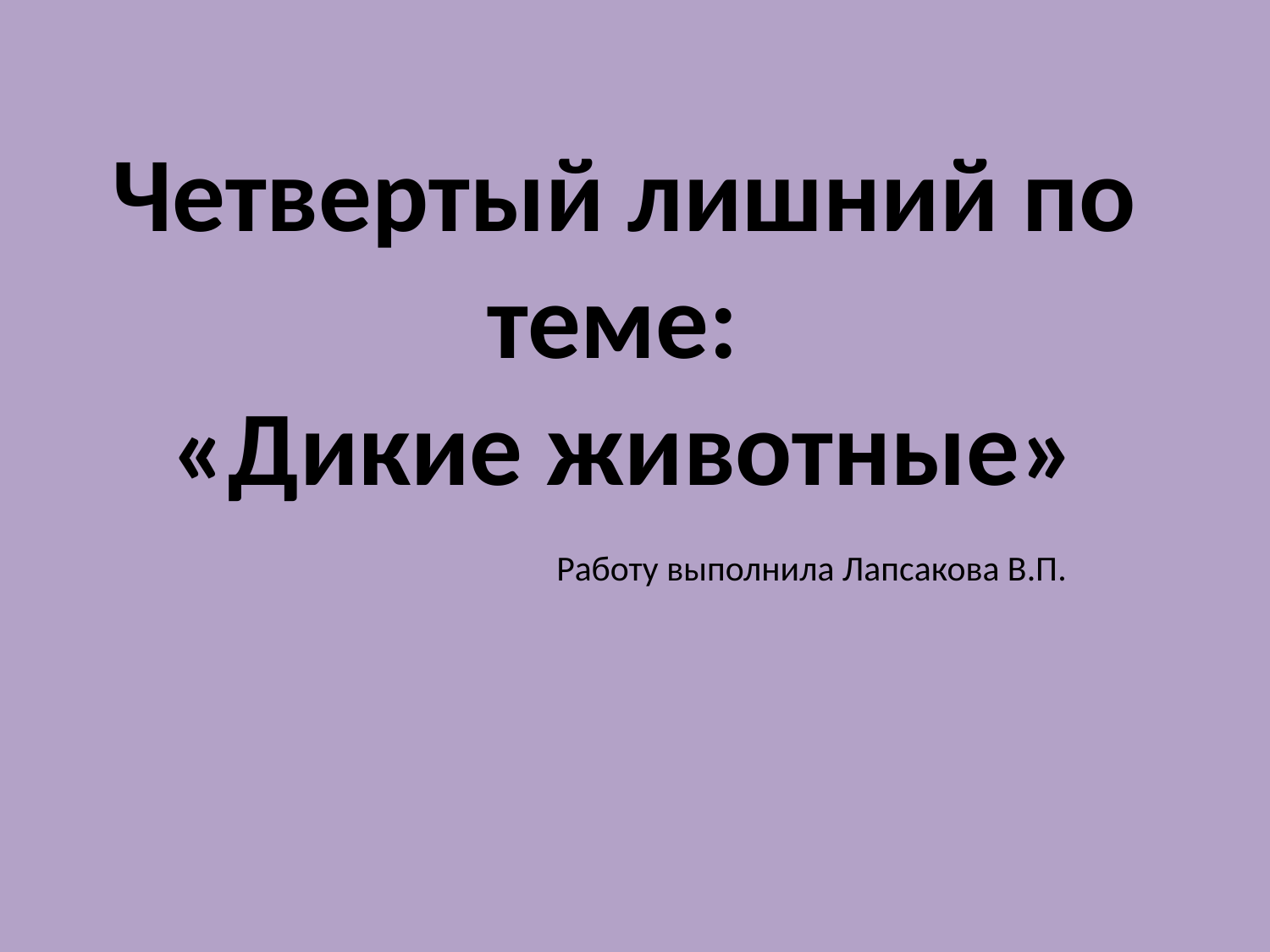

# Четвертый лишний по теме: «Дикие животные»
Работу выполнила Лапсакова В.П.